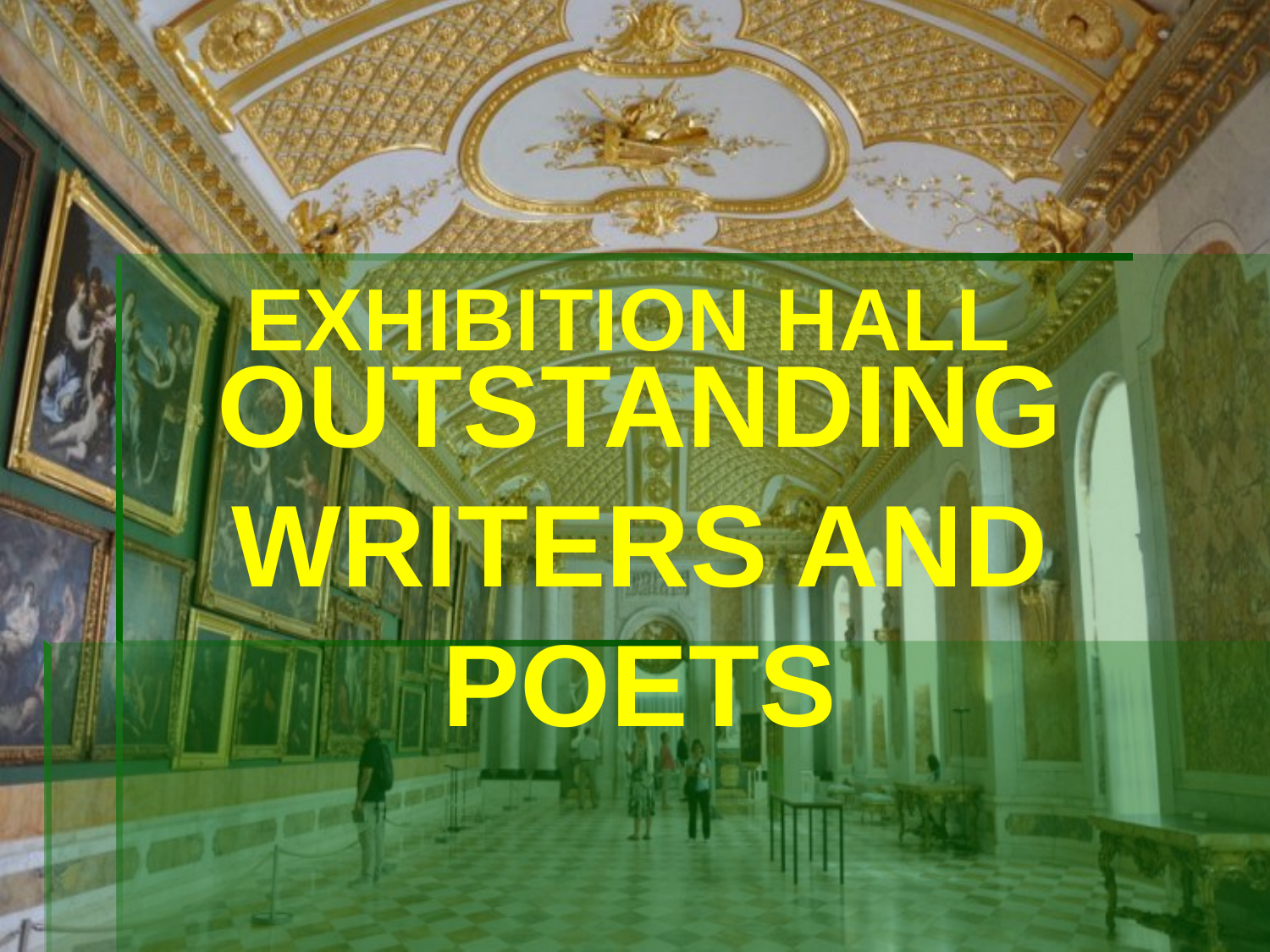

# Exhibition hall

OUTSTANDING WRITERS AND POETS